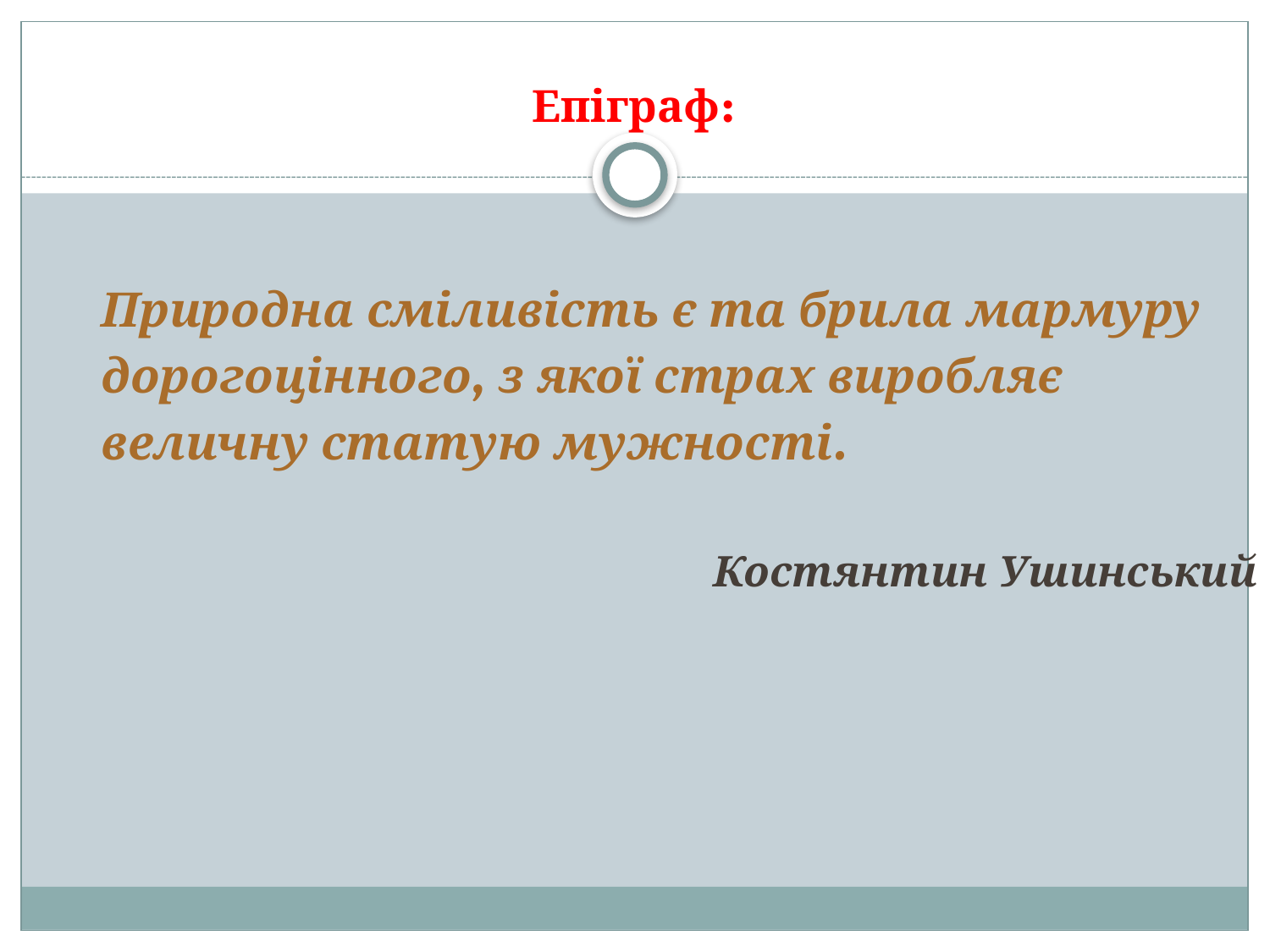

# Епіграф:

Природна сміливість є та брила мармуру
дорогоцінного, з якої страх виробляє
величну статую мужності.

Костянтин Ушинський